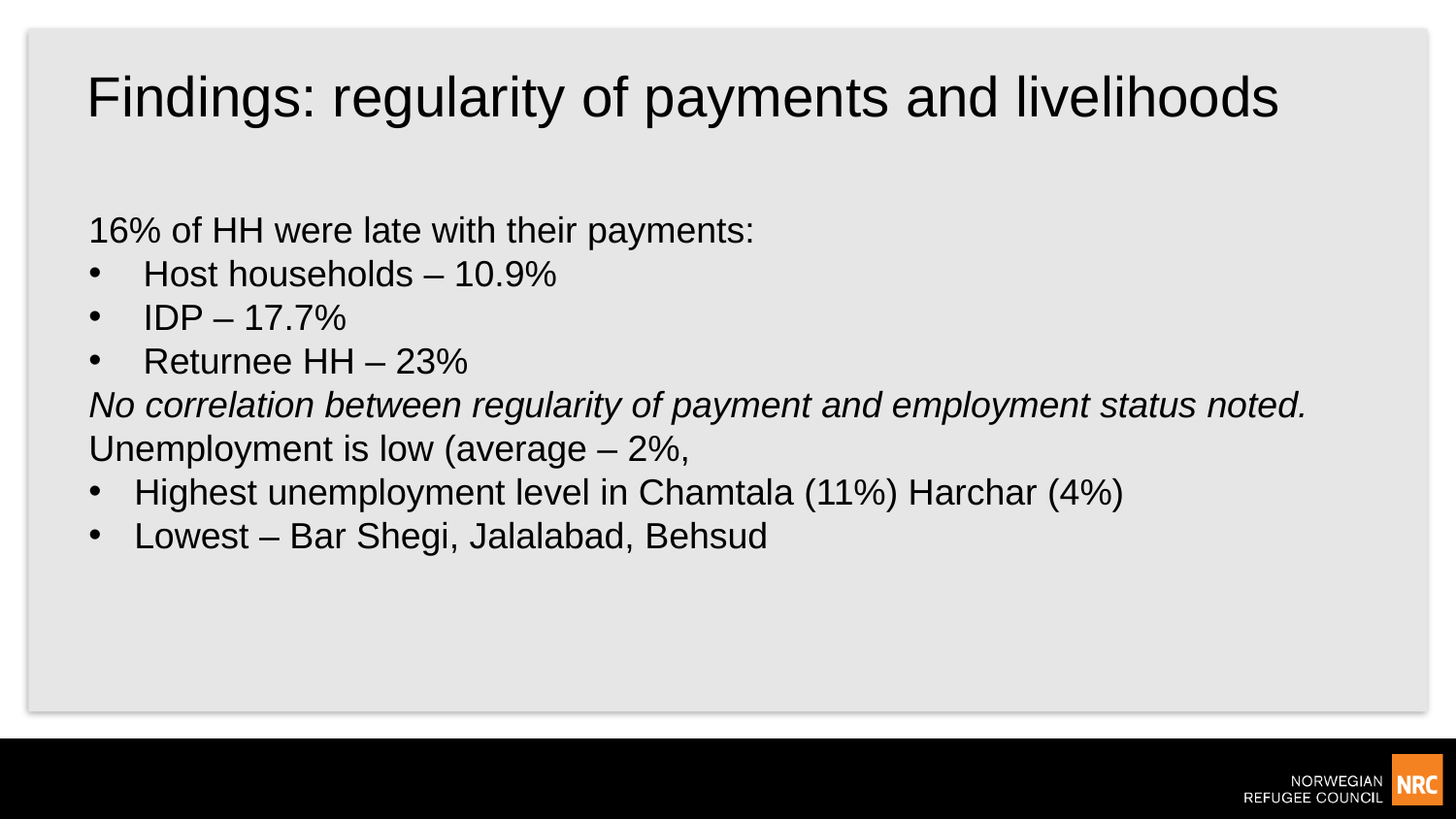

# Findings: regularity of payments and livelihoods
16% of HH were late with their payments:
Host households – 10.9%
IDP – 17.7%
Returnee HH – 23%
No correlation between regularity of payment and employment status noted.
Unemployment is low (average – 2%,
Highest unemployment level in Chamtala (11%) Harchar (4%)
Lowest – Bar Shegi, Jalalabad, Behsud